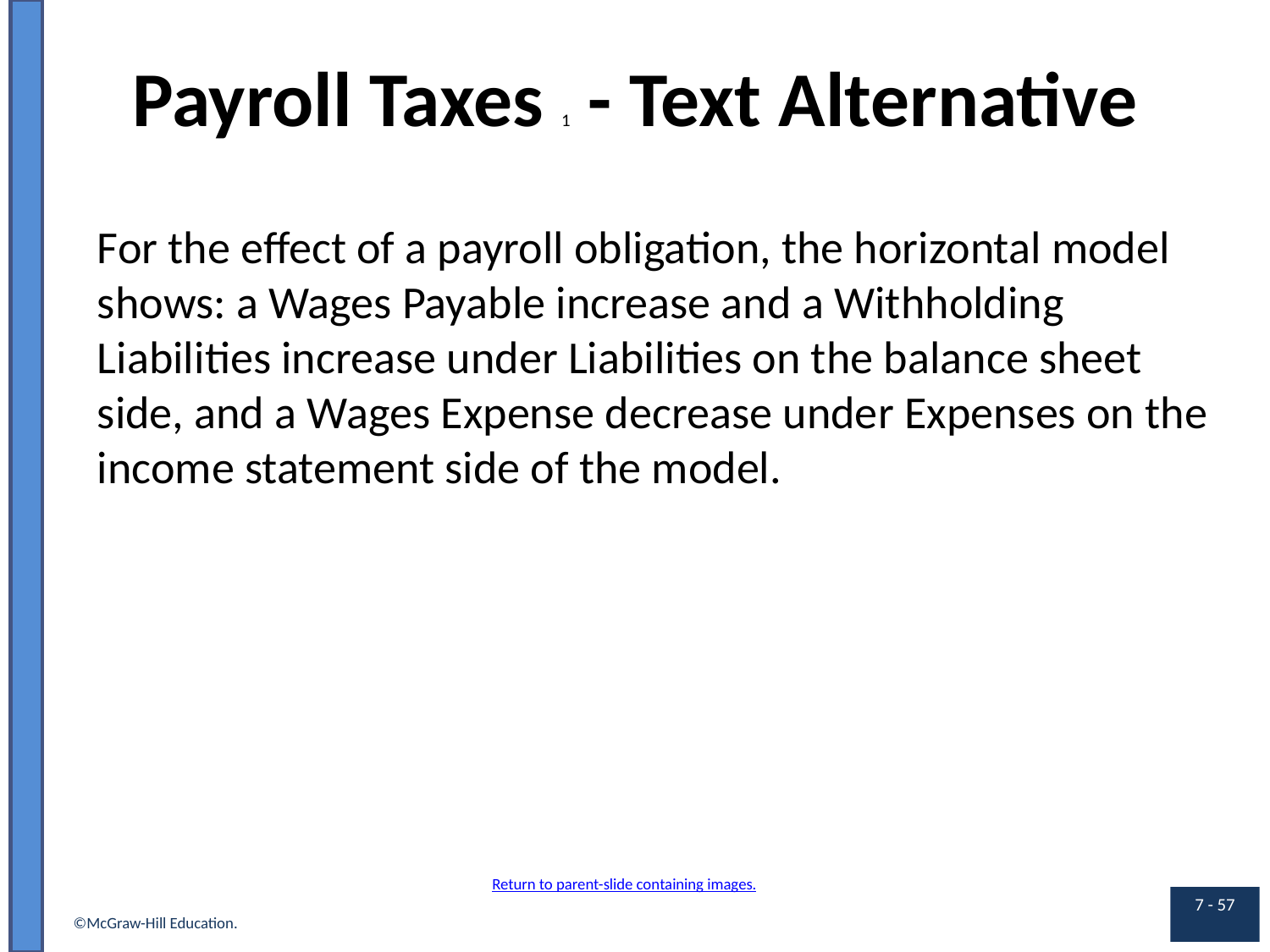

# Payroll Taxes 1 - Text Alternative
For the effect of a payroll obligation, the horizontal model shows: a Wages Payable increase and a Withholding Liabilities increase under Liabilities on the balance sheet side, and a Wages Expense decrease under Expenses on the income statement side of the model.
Return to parent-slide containing images.